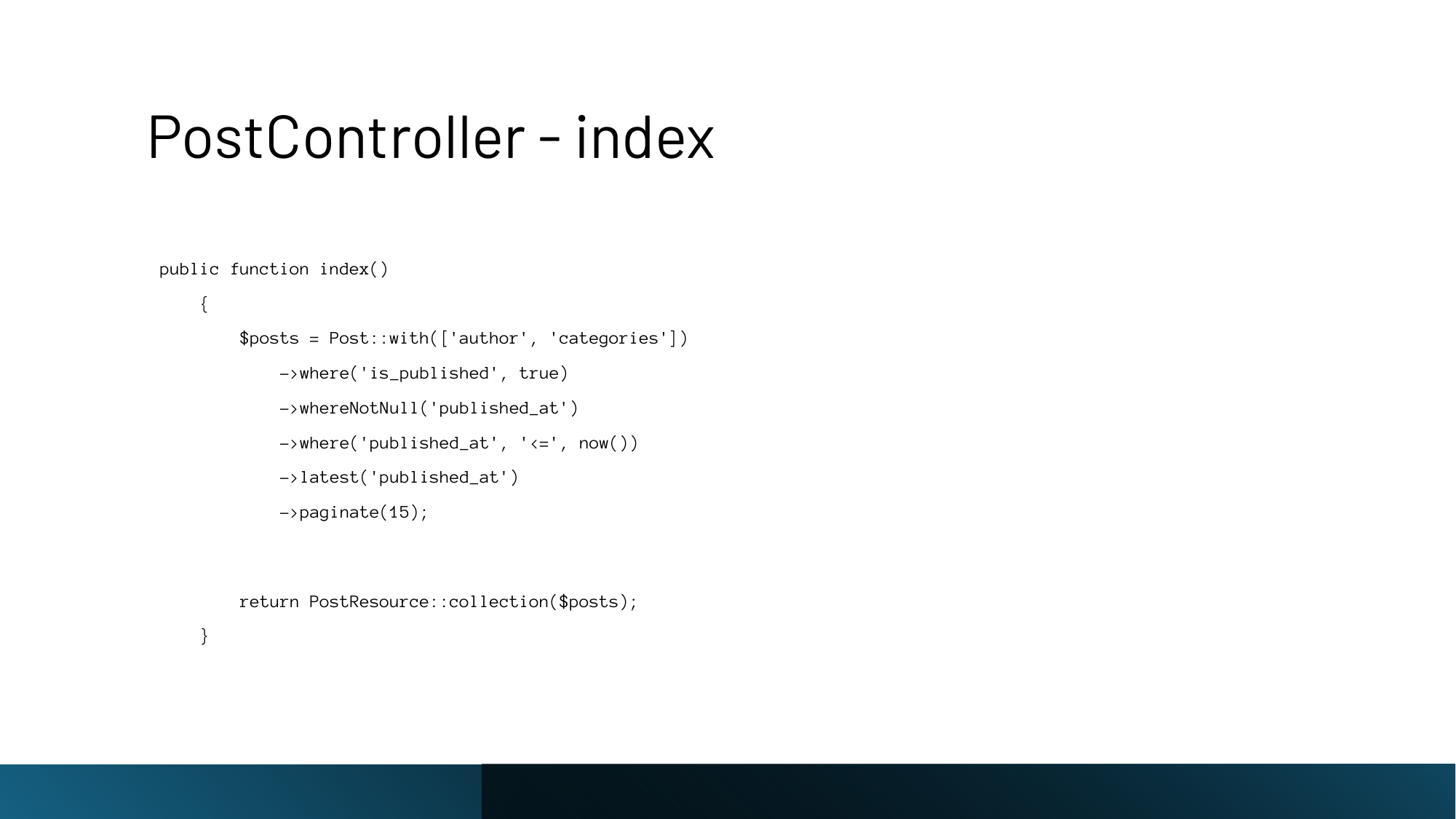

# PostController - index
public function index()
    {
        $posts = Post::with(['author', 'categories'])
            ->where('is_published', true)
            ->whereNotNull('published_at')
            ->where('published_at', '<=', now())
            ->latest('published_at')
            ->paginate(15);

        return PostResource::collection($posts);
    }